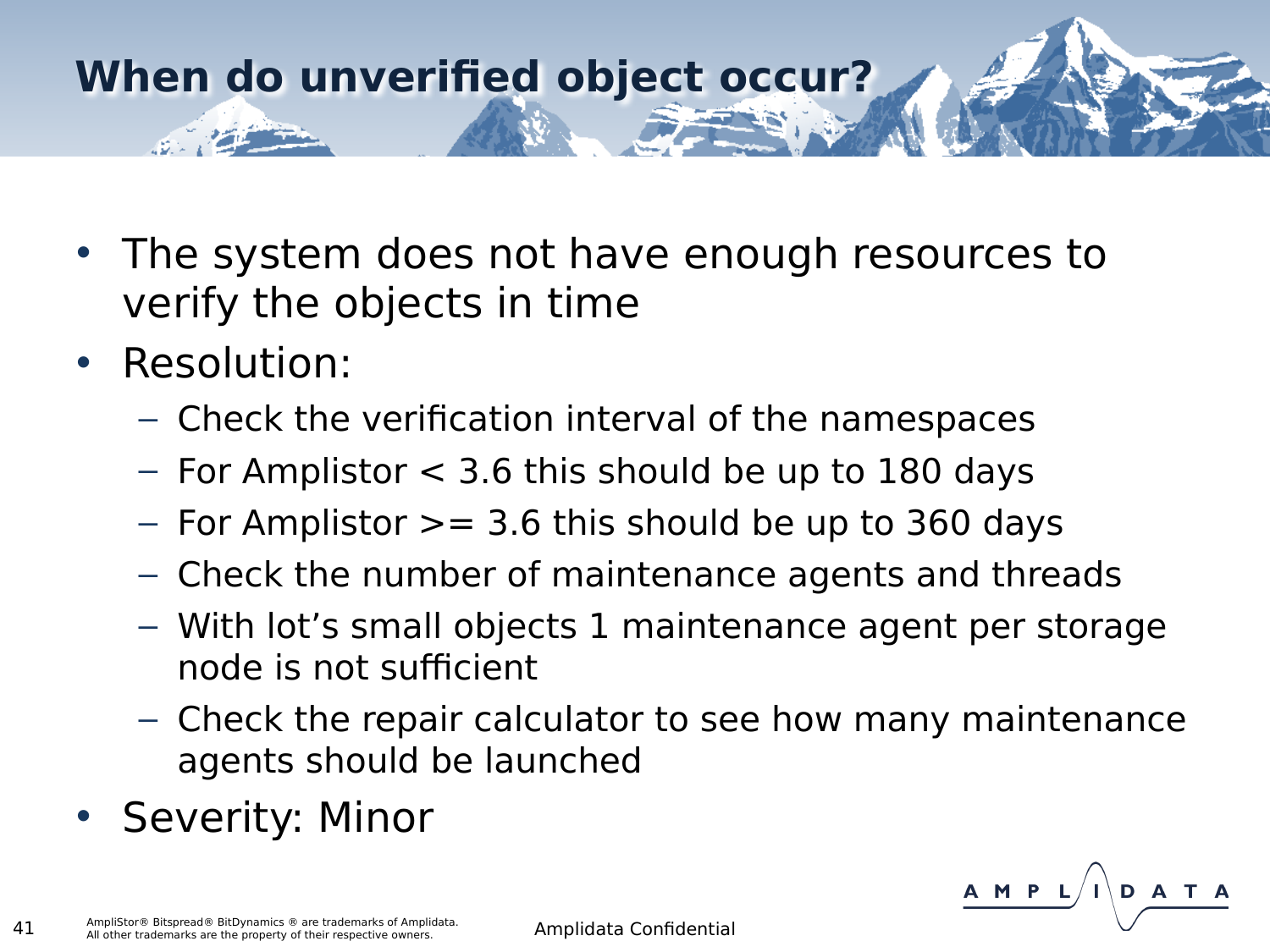

# When do unverified object occur?
The system does not have enough resources to verify the objects in time
Resolution:
Check the verification interval of the namespaces
For Amplistor < 3.6 this should be up to 180 days
For Amplistor >= 3.6 this should be up to 360 days
Check the number of maintenance agents and threads
With lot’s small objects 1 maintenance agent per storage node is not sufficient
Check the repair calculator to see how many maintenance agents should be launched
Severity: Minor
41
Amplidata Confidential